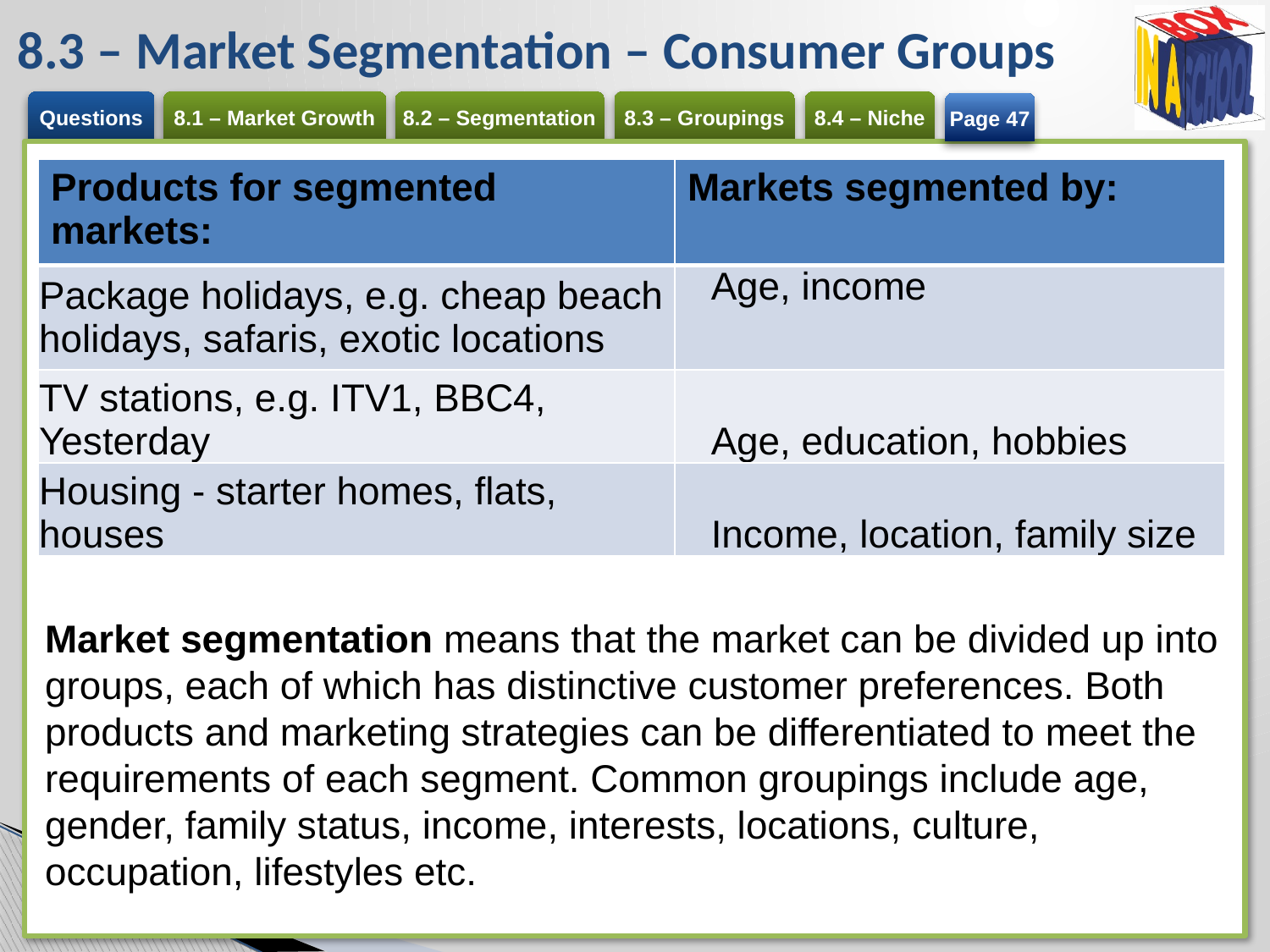

# 8.3 – Market Segmentation – Consumer Groups
Page 47
| Products for segmented markets: | Markets segmented by: |
| --- | --- |
| Package holidays, e.g. cheap beach holidays, safaris, exotic locations | Age, income |
| TV stations, e.g. ITV1, BBC4, Yesterday | Age, education, hobbies |
| Housing - starter homes, flats, houses | Income, location, family size |
Market segmentation means that the market can be divided up into groups, each of which has distinctive customer preferences. Both products and marketing strategies can be differentiated to meet the requirements of each segment. Common groupings include age, gender, family status, income, interests, locations, culture, occupation, lifestyles etc.